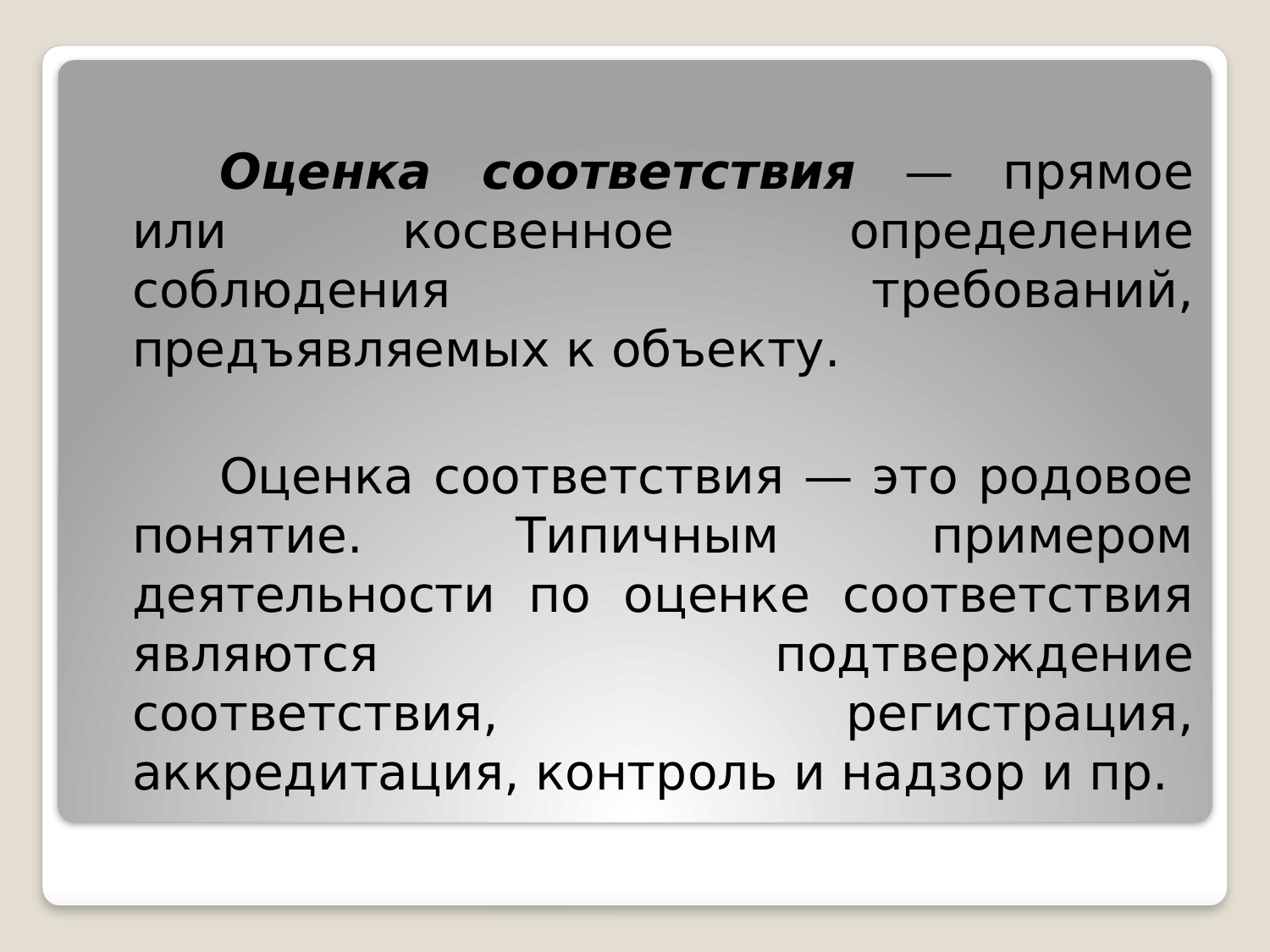

Оценка соответствия — прямое или косвенное определение соблюдения требований, предъявляемых к объекту.

Оценка соответствия — это родовое понятие. Типичным примером деятельности по оценке соответствия являются подтверждение соответствия, регистрация, аккредитация, контроль и надзор и пр.